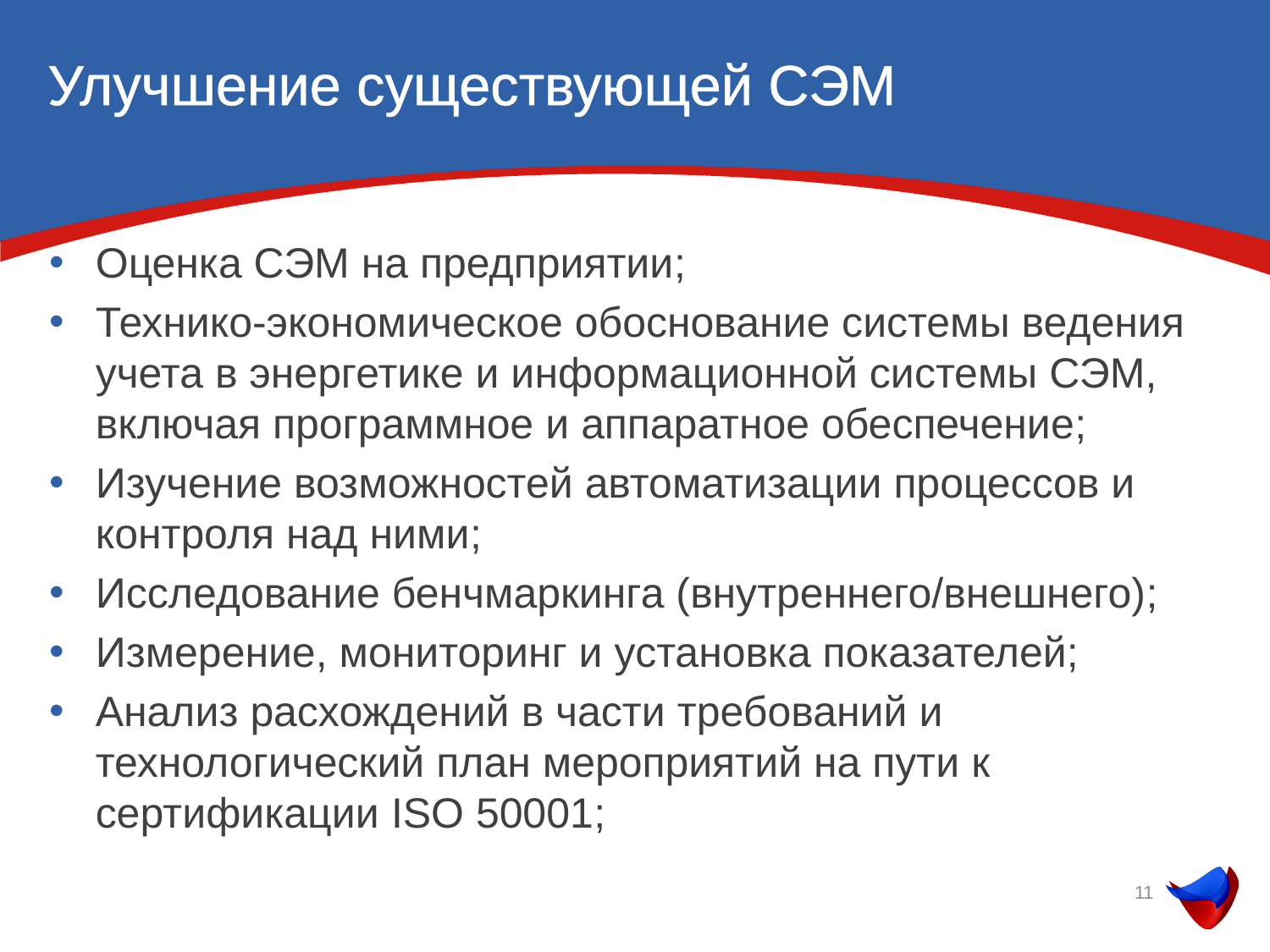

# Улучшение существующей СЭМ
Оценка СЭМ на предприятии;
Технико-экономическое обоснование системы ведения учета в энергетике и информационной системы СЭМ, включая программное и аппаратное обеспечение;
Изучение возможностей автоматизации процессов и контроля над ними;
Исследование бенчмаркинга (внутреннего/внешнего);
Измерение, мониторинг и установка показателей;
Анализ расхождений в части требований и технологический план мероприятий на пути к сертификации ISO 50001;

11